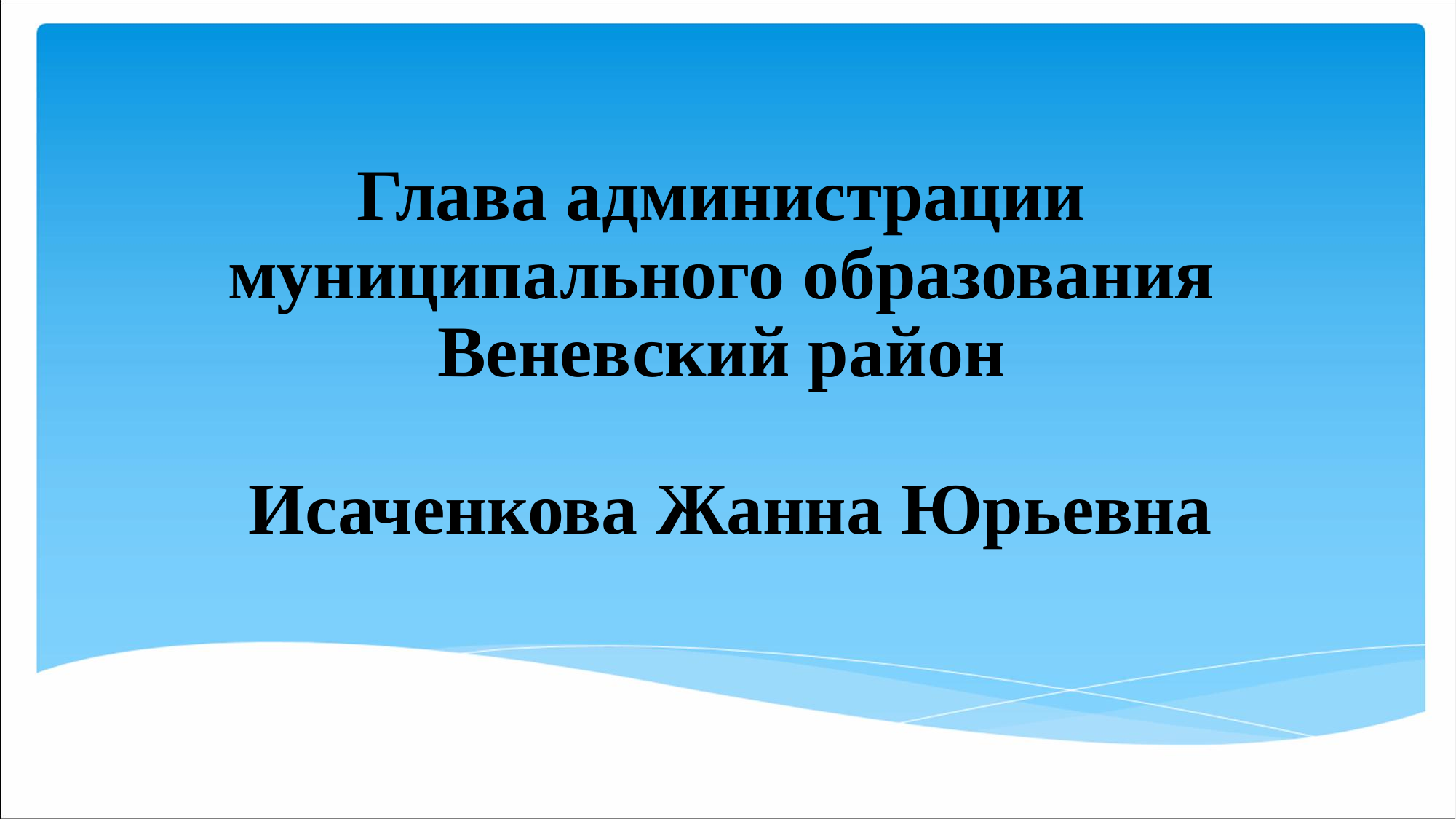

# Глава администрации муниципального образования Веневский район Исаченкова Жанна Юрьевна